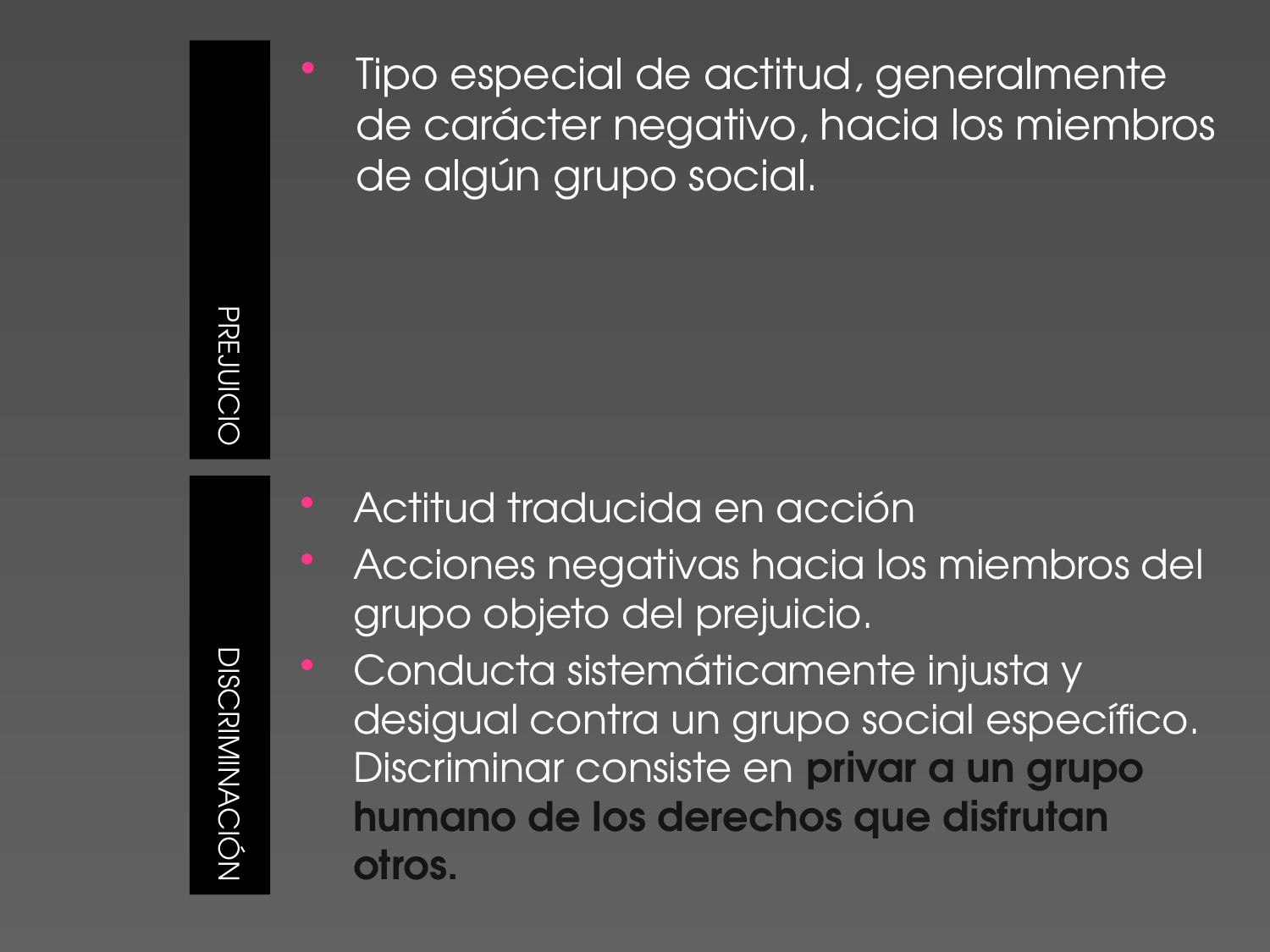

PREJUICIO
Tipo especial de actitud, generalmente de carácter negativo, hacia los miembros de algún grupo social.
DISCRIMINACIÓN
Actitud traducida en acción
Acciones negativas hacia los miembros del grupo objeto del prejuicio.
Conducta sistemáticamente injusta y desigual contra un grupo social específico. Discriminar consiste en privar a un grupo humano de los derechos que disfrutan otros.